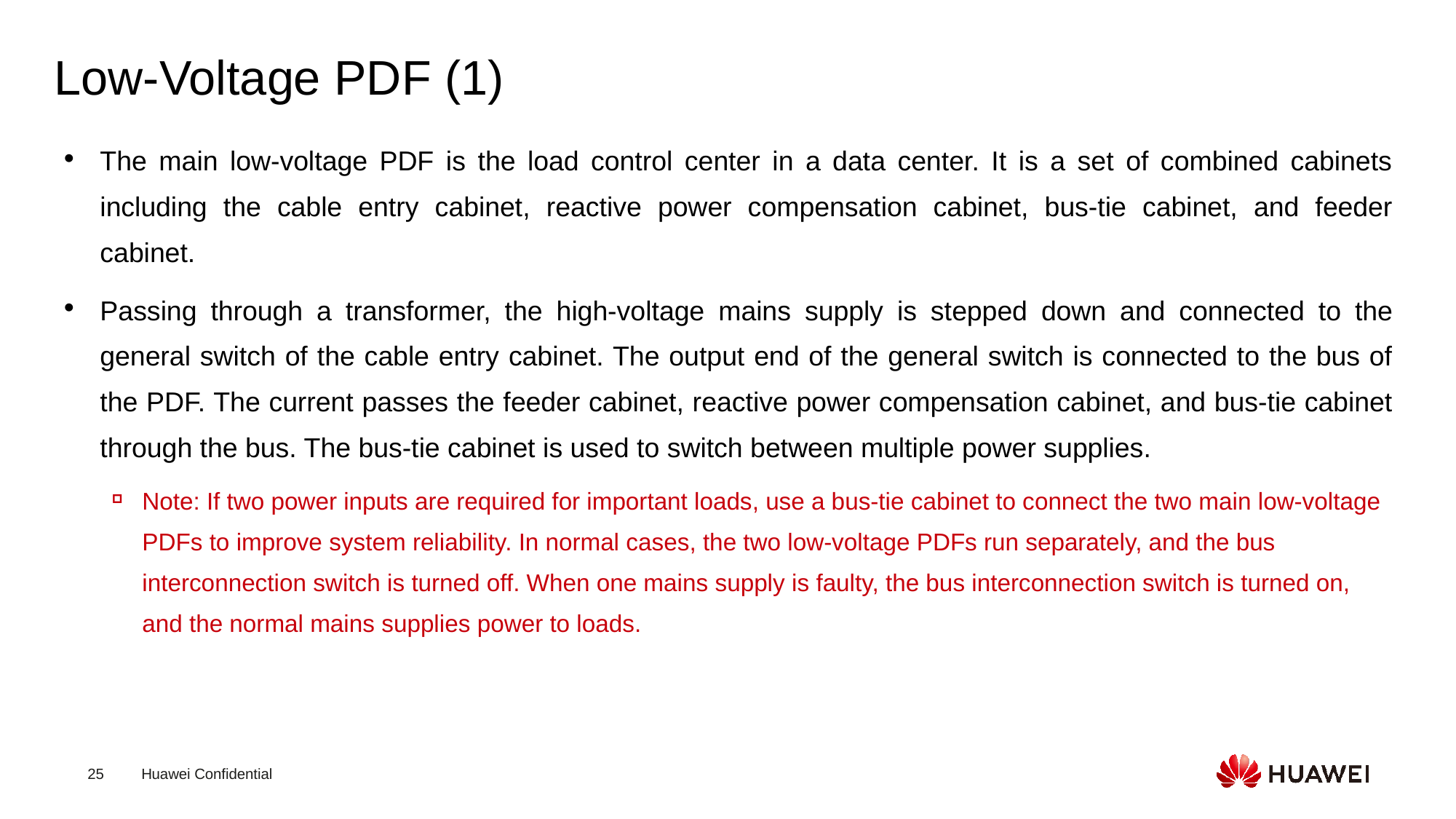

# Low-Voltage PDF (1)
The main low-voltage PDF is the load control center in a data center. It is a set of combined cabinets including the cable entry cabinet, reactive power compensation cabinet, bus-tie cabinet, and feeder cabinet.
Passing through a transformer, the high-voltage mains supply is stepped down and connected to the general switch of the cable entry cabinet. The output end of the general switch is connected to the bus of the PDF. The current passes the feeder cabinet, reactive power compensation cabinet, and bus-tie cabinet through the bus. The bus-tie cabinet is used to switch between multiple power supplies.
Note: If two power inputs are required for important loads, use a bus-tie cabinet to connect the two main low-voltage PDFs to improve system reliability. In normal cases, the two low-voltage PDFs run separately, and the bus interconnection switch is turned off. When one mains supply is faulty, the bus interconnection switch is turned on, and the normal mains supplies power to loads.